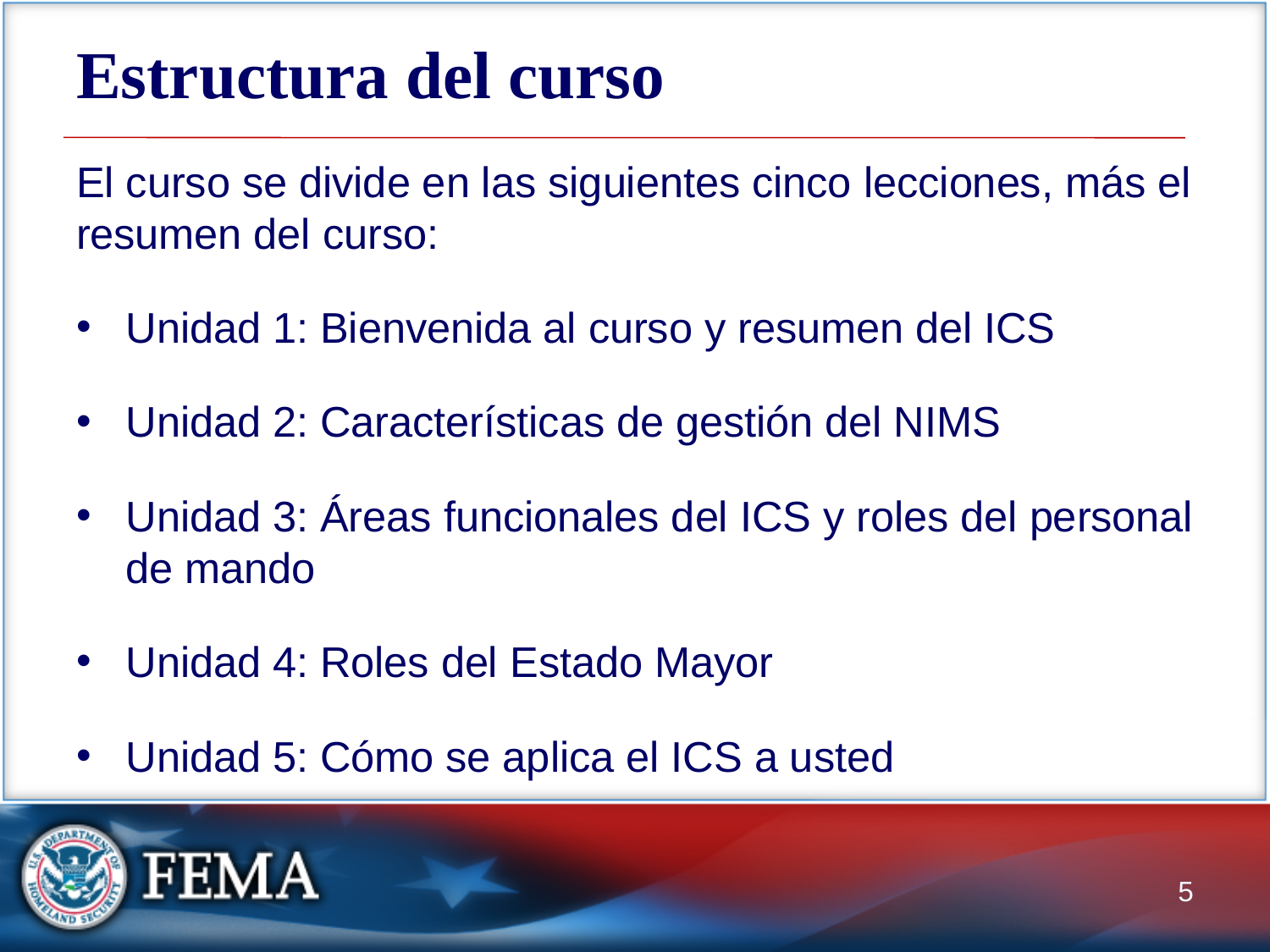

# Estructura del curso
El curso se divide en las siguientes cinco lecciones, más el resumen del curso:
Unidad 1: Bienvenida al curso y resumen del ICS
Unidad 2: Características de gestión del NIMS
Unidad 3: Áreas funcionales del ICS y roles del personal de mando
Unidad 4: Roles del Estado Mayor
Unidad 5: Cómo se aplica el ICS a usted

5